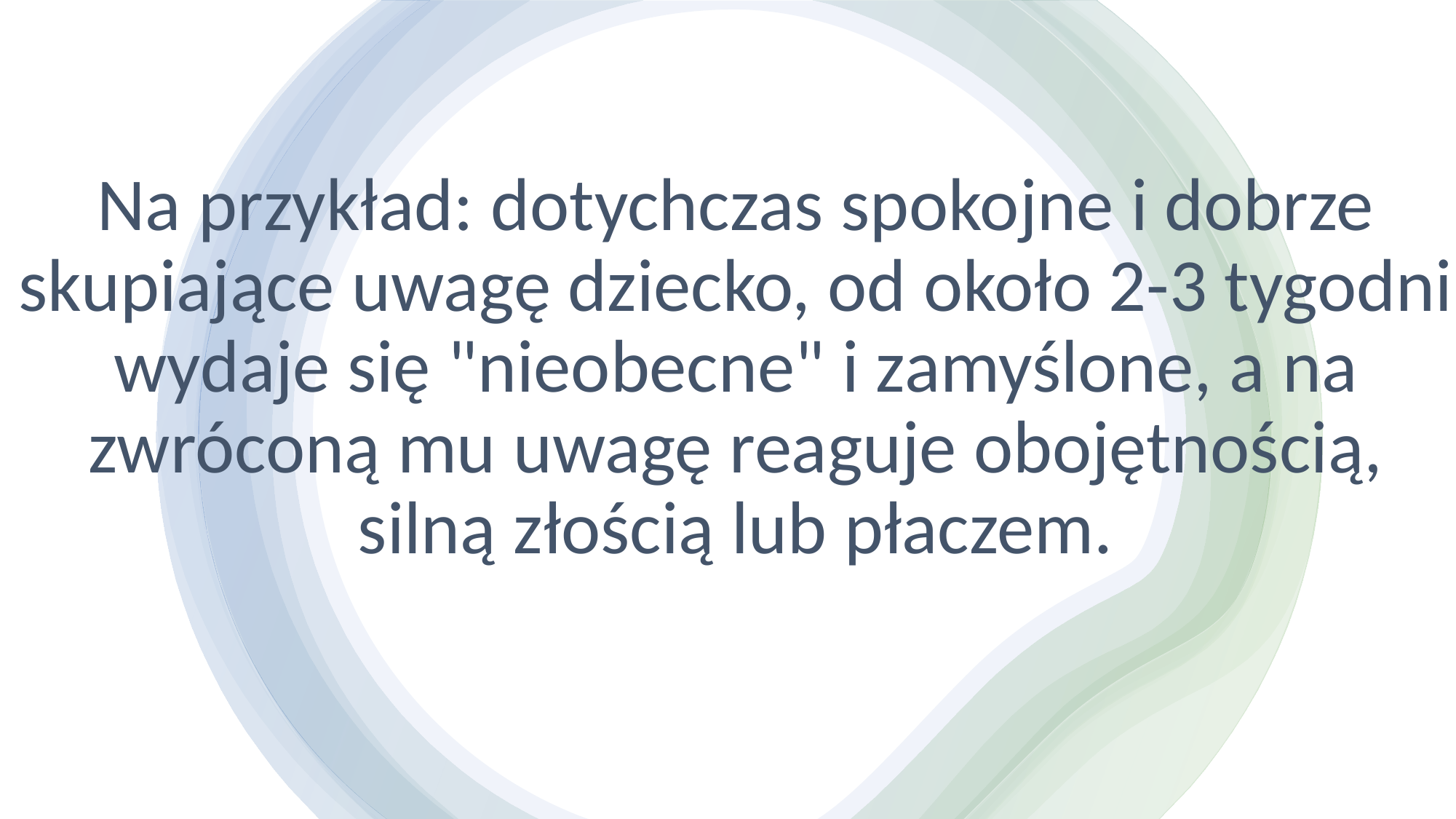

# Na przykład: dotychczas spokojne i dobrze skupiające uwagę dziecko, od około 2-3 tygodni wydaje się "nieobecne" i zamyślone, a na zwróconą mu uwagę reaguje obojętnością, silną złością lub płaczem.